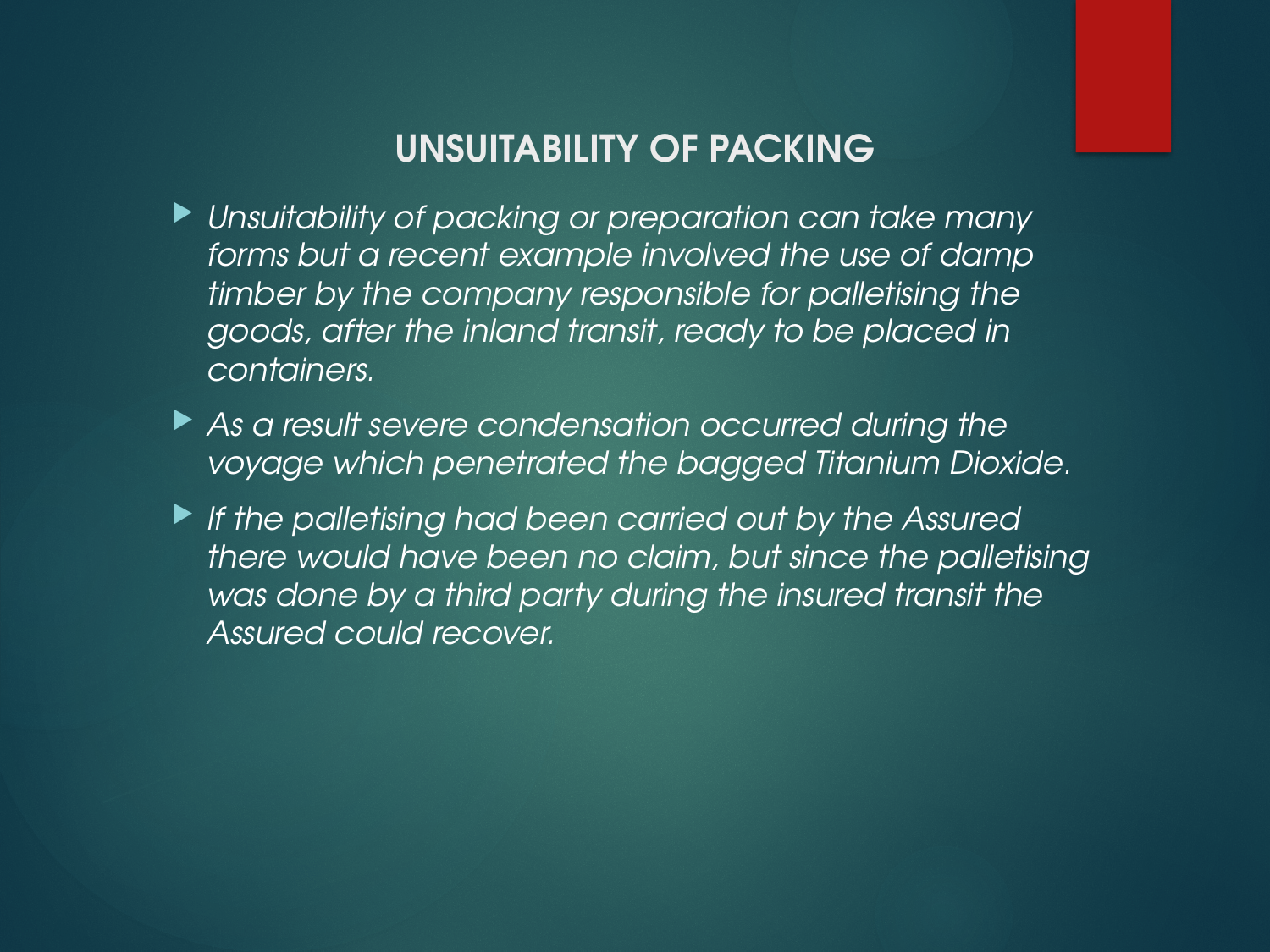

# UNSUITABILITY OF PACKING
Unsuitability of packing or preparation can take many forms but a recent example involved the use of damp timber by the company responsible for palletising the goods, after the inland transit, ready to be placed in containers.
As a result severe condensation occurred during the voyage which penetrated the bagged Titanium Dioxide.
If the palletising had been carried out by the Assured there would have been no claim, but since the palletising was done by a third party during the insured transit the Assured could recover.